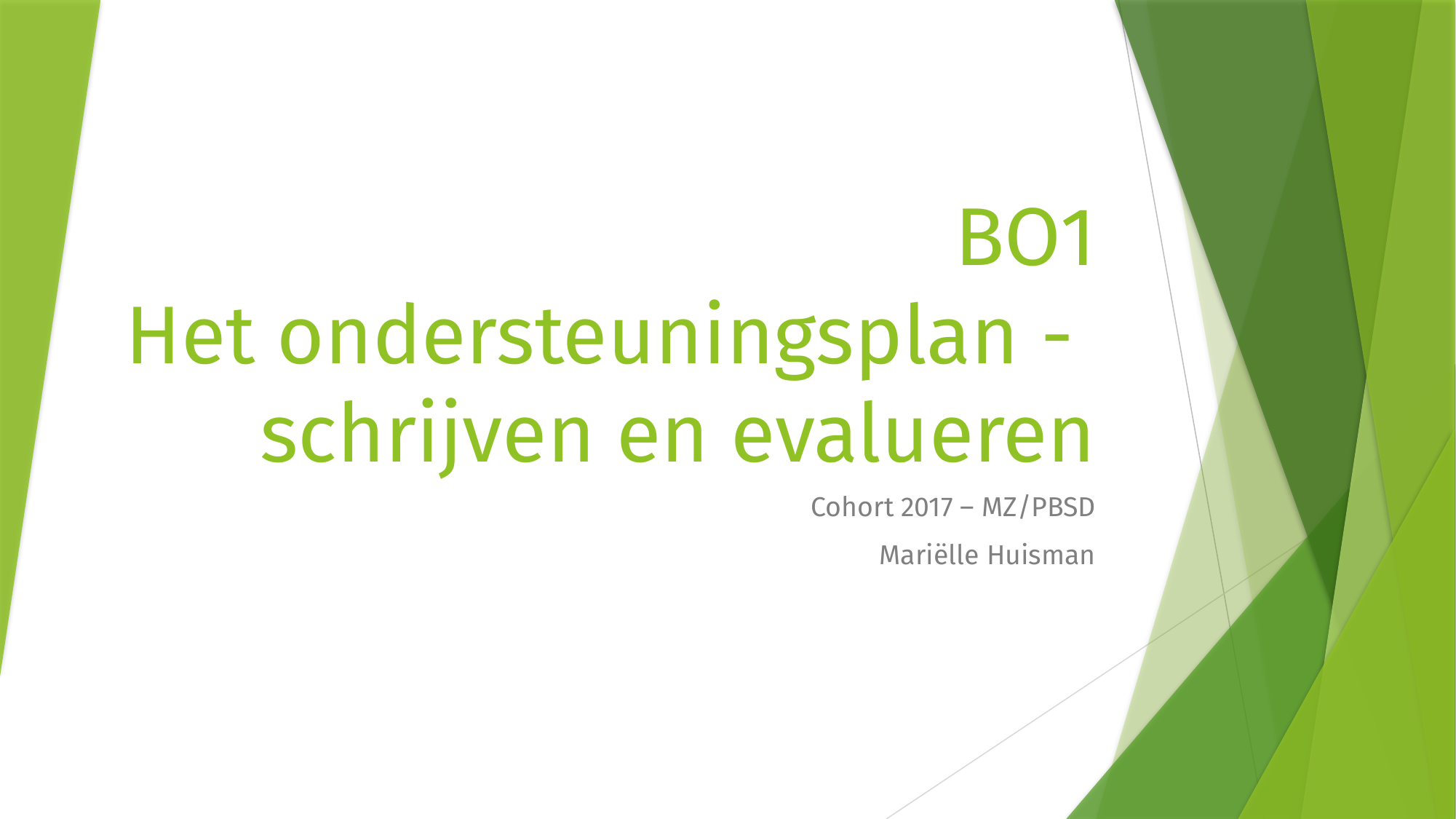

# BO1 Het ondersteuningsplan - schrijven en evalueren
Cohort 2017 – MZ/PBSD
Mariëlle Huisman